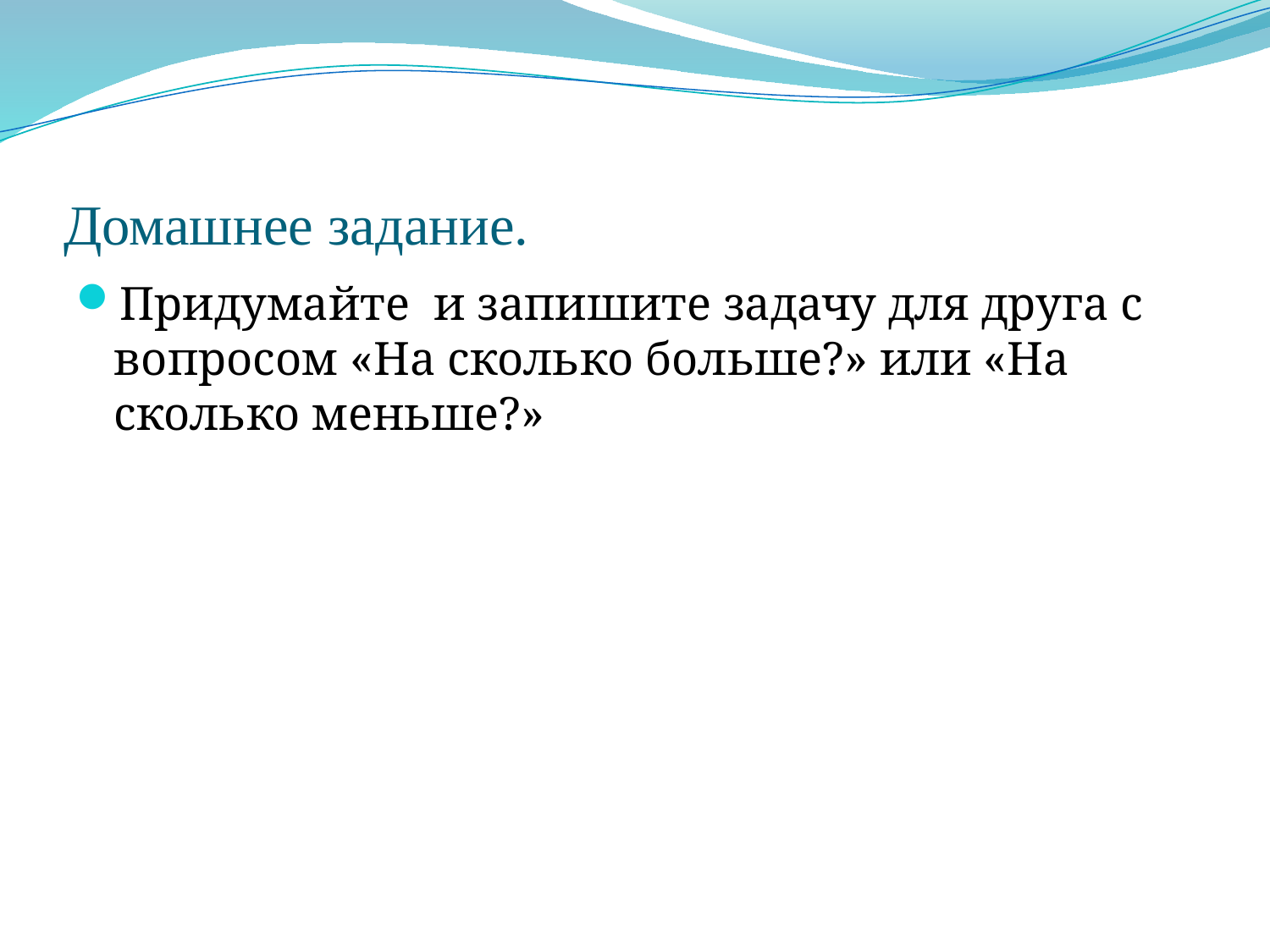

# Домашнее задание.
Придумайте  и запишите задачу для друга с вопросом «На сколько больше?» или «На сколько меньше?»